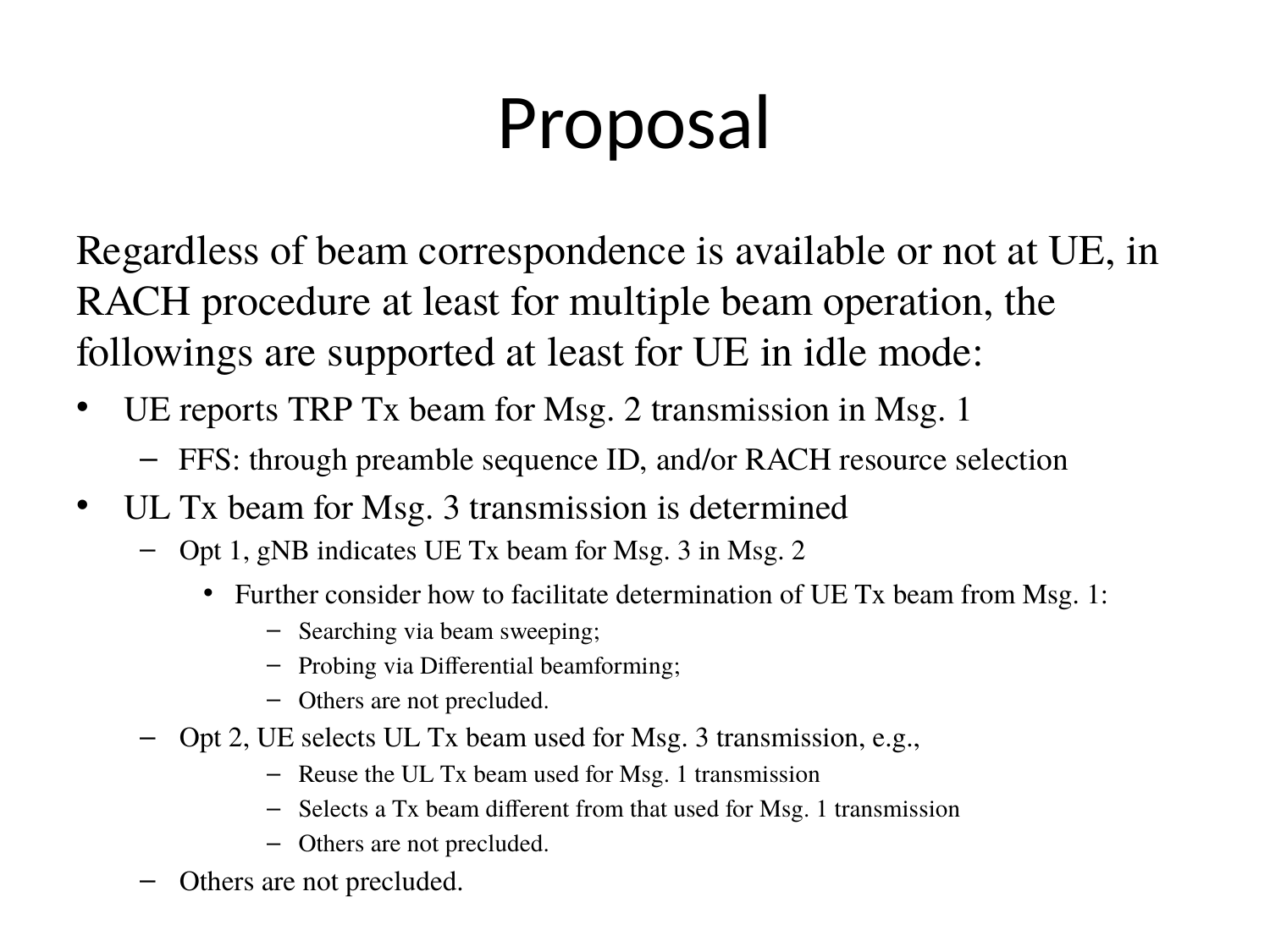

# Proposal
Regardless of beam correspondence is available or not at UE, in RACH procedure at least for multiple beam operation, the followings are supported at least for UE in idle mode:
UE reports TRP Tx beam for Msg. 2 transmission in Msg. 1
FFS: through preamble sequence ID, and/or RACH resource selection
UL Tx beam for Msg. 3 transmission is determined
Opt 1, gNB indicates UE Tx beam for Msg. 3 in Msg. 2
Further consider how to facilitate determination of UE Tx beam from Msg. 1:
Searching via beam sweeping;
Probing via Differential beamforming;
Others are not precluded.
Opt 2, UE selects UL Tx beam used for Msg. 3 transmission, e.g.,
Reuse the UL Tx beam used for Msg. 1 transmission
Selects a Tx beam different from that used for Msg. 1 transmission
Others are not precluded.
Others are not precluded.